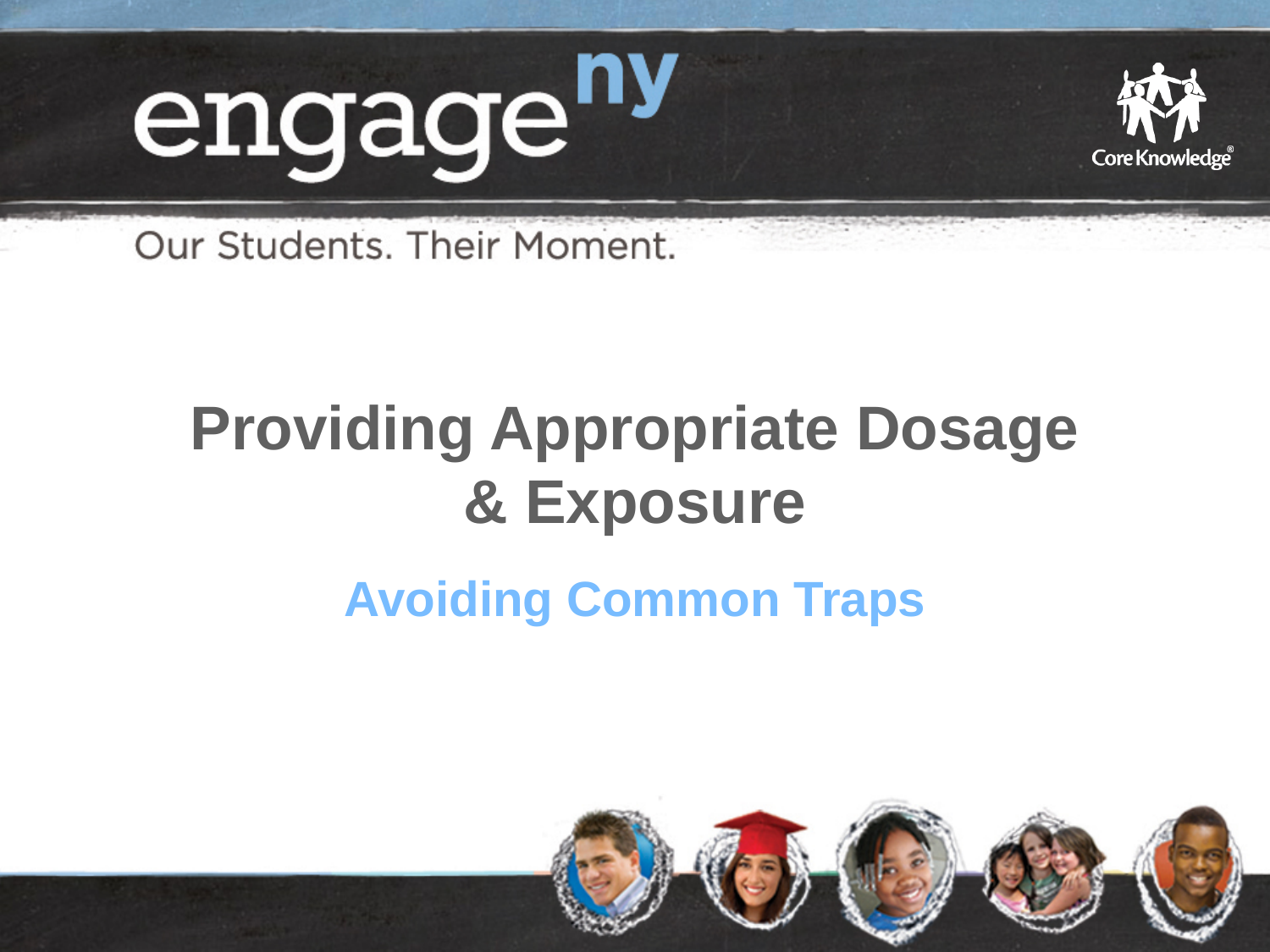

# Providing Appropriate Dosage & Exposure
Avoiding Common Traps